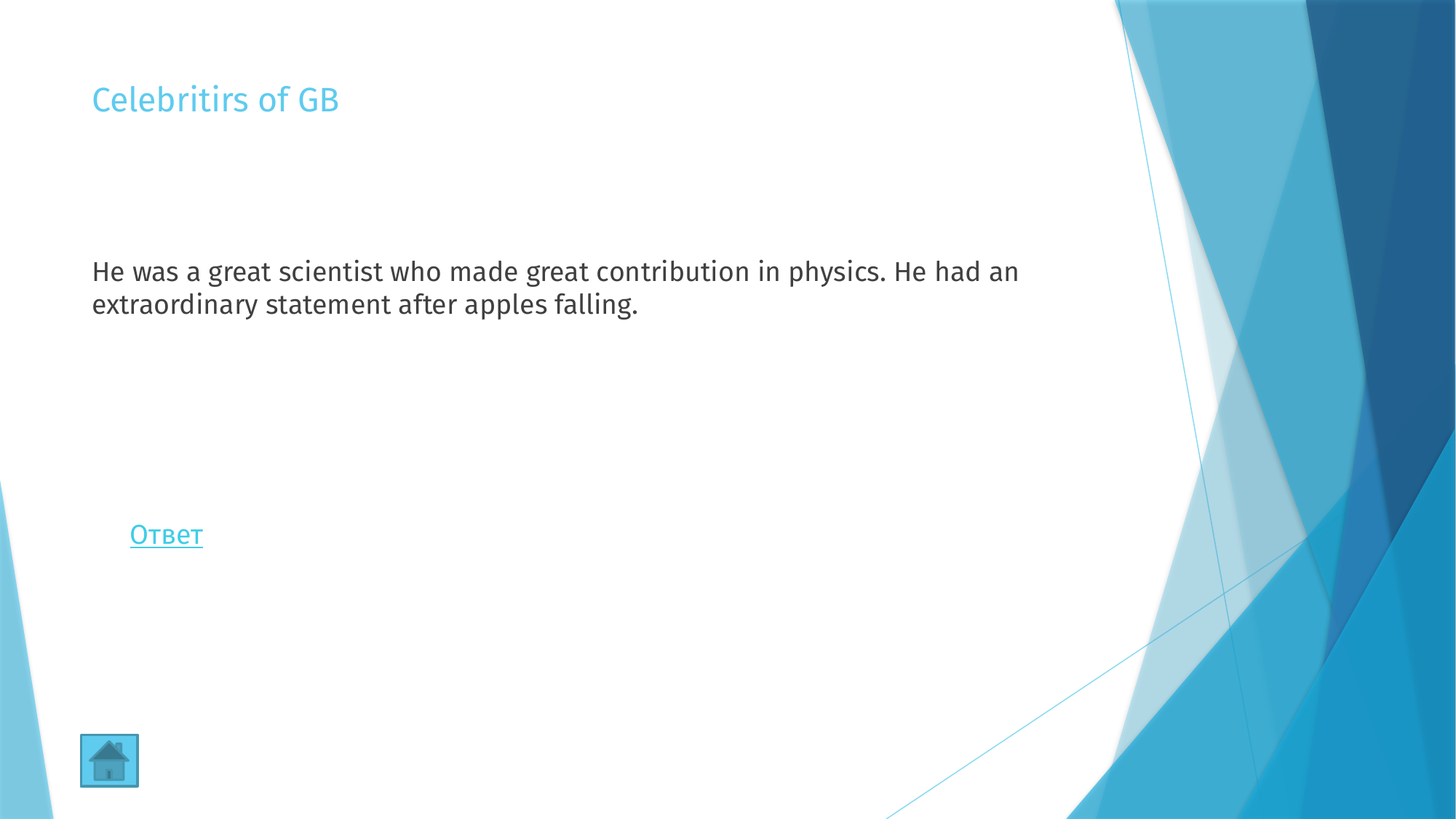

# Celebritirs of GB
He was a great scientist who made great contribution in physics. He had an extraordinary statement after apples falling.
Ответ